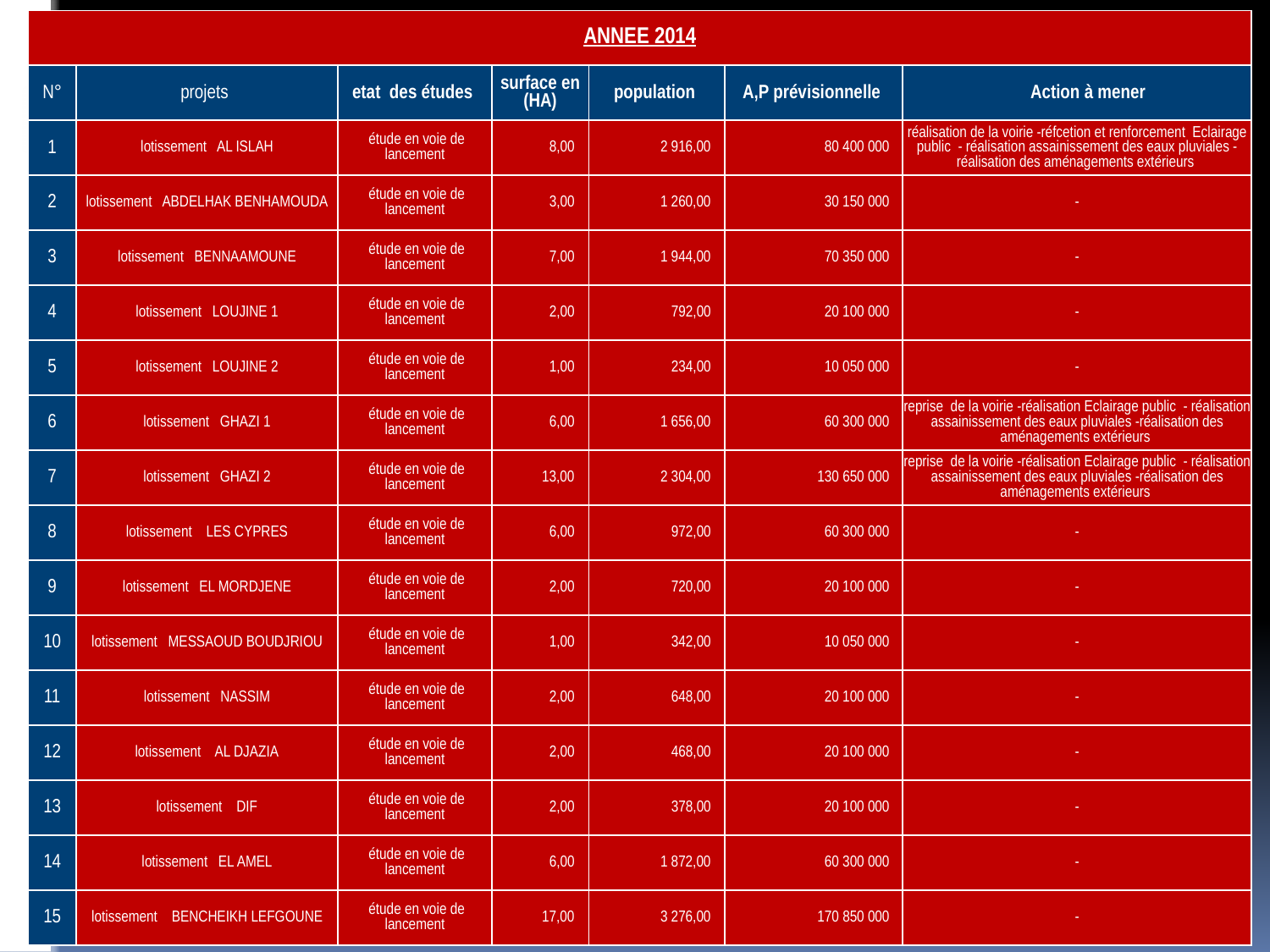

| ANNEE 2014 |  |  |  |  |  |  |
| --- | --- | --- | --- | --- | --- | --- |
| N° | projets | etat des études | surface en (HA) | population | A,P prévisionnelle | Action à mener |
| 1 | lotissement AL ISLAH | étude en voie de lancement | 8,00 | 2 916,00 | 80 400 000 | réalisation de la voirie -réfcetion et renforcement Eclairage public - réalisation assainissement des eaux pluviales -réalisation des aménagements extérieurs |
| 2 | lotissement ABDELHAK BENHAMOUDA | étude en voie de lancement | 3,00 | 1 260,00 | 30 150 000 | - |
| 3 | lotissement BENNAAMOUNE | étude en voie de lancement | 7,00 | 1 944,00 | 70 350 000 | - |
| 4 | lotissement LOUJINE 1 | étude en voie de lancement | 2,00 | 792,00 | 20 100 000 | - |
| 5 | lotissement LOUJINE 2 | étude en voie de lancement | 1,00 | 234,00 | 10 050 000 | - |
| 6 | lotissement GHAZI 1 | étude en voie de lancement | 6,00 | 1 656,00 | 60 300 000 | reprise de la voirie -réalisation Eclairage public - réalisation assainissement des eaux pluviales -réalisation des aménagements extérieurs |
| 7 | lotissement GHAZI 2 | étude en voie de lancement | 13,00 | 2 304,00 | 130 650 000 | reprise de la voirie -réalisation Eclairage public - réalisation assainissement des eaux pluviales -réalisation des aménagements extérieurs |
| 8 | lotissement LES CYPRES | étude en voie de lancement | 6,00 | 972,00 | 60 300 000 | - |
| 9 | lotissement EL MORDJENE | étude en voie de lancement | 2,00 | 720,00 | 20 100 000 | - |
| 10 | lotissement MESSAOUD BOUDJRIOU | étude en voie de lancement | 1,00 | 342,00 | 10 050 000 | - |
| 11 | lotissement NASSIM | étude en voie de lancement | 2,00 | 648,00 | 20 100 000 | - |
| 12 | lotissement AL DJAZIA | étude en voie de lancement | 2,00 | 468,00 | 20 100 000 | - |
| 13 | lotissement DIF | étude en voie de lancement | 2,00 | 378,00 | 20 100 000 | - |
| 14 | lotissement EL AMEL | étude en voie de lancement | 6,00 | 1 872,00 | 60 300 000 | - |
| 15 | lotissement BENCHEIKH LEFGOUNE | étude en voie de lancement | 17,00 | 3 276,00 | 170 850 000 | - |